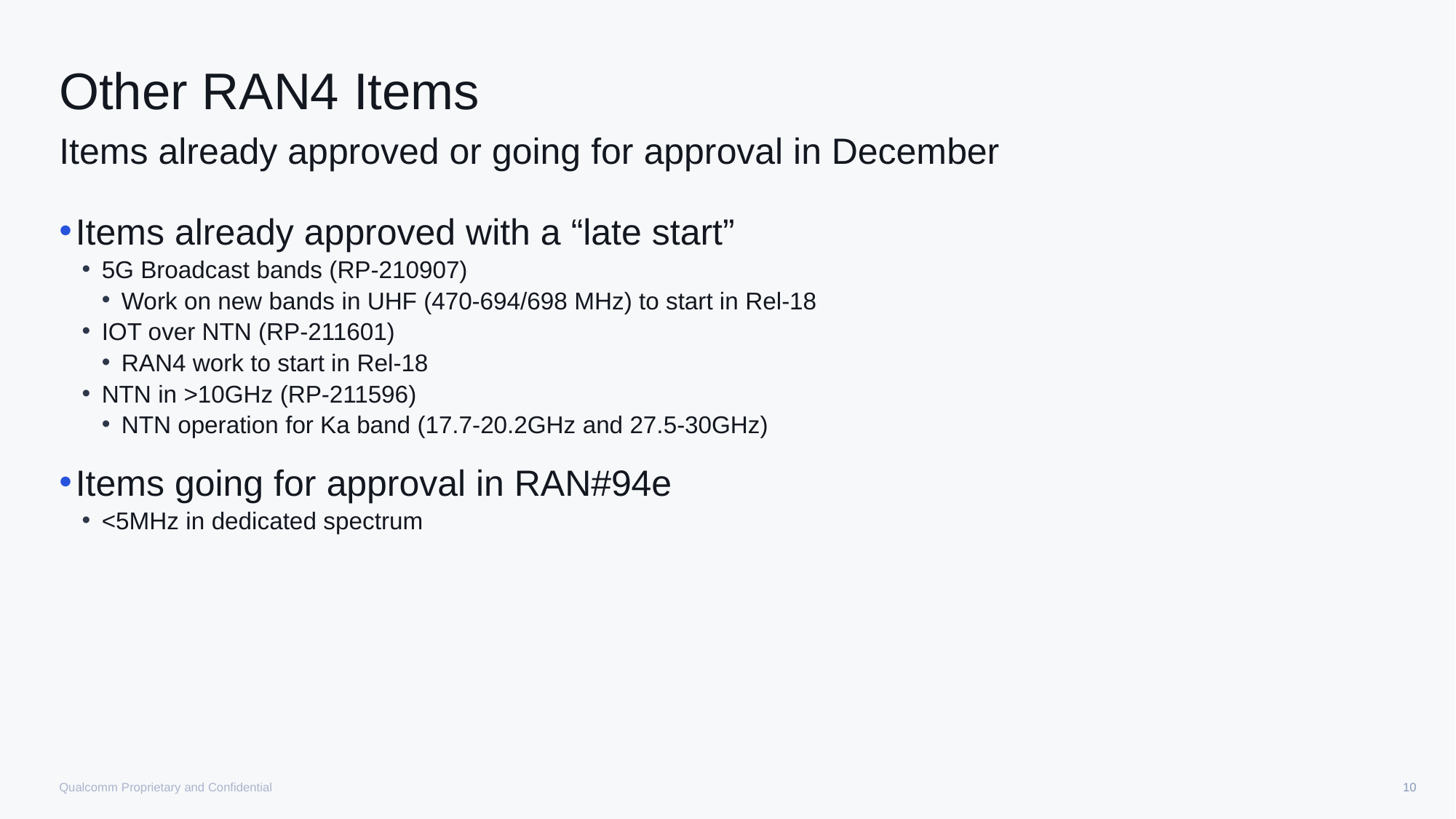

# Other RAN4 Items
Items already approved or going for approval in December
Items already approved with a “late start”
5G Broadcast bands (RP-210907)
Work on new bands in UHF (470-694/698 MHz) to start in Rel-18
IOT over NTN (RP-211601)
RAN4 work to start in Rel-18
NTN in >10GHz (RP-211596)
NTN operation for Ka band (17.7-20.2GHz and 27.5-30GHz)
Items going for approval in RAN#94e
<5MHz in dedicated spectrum

Qualcomm Proprietary and Confidential